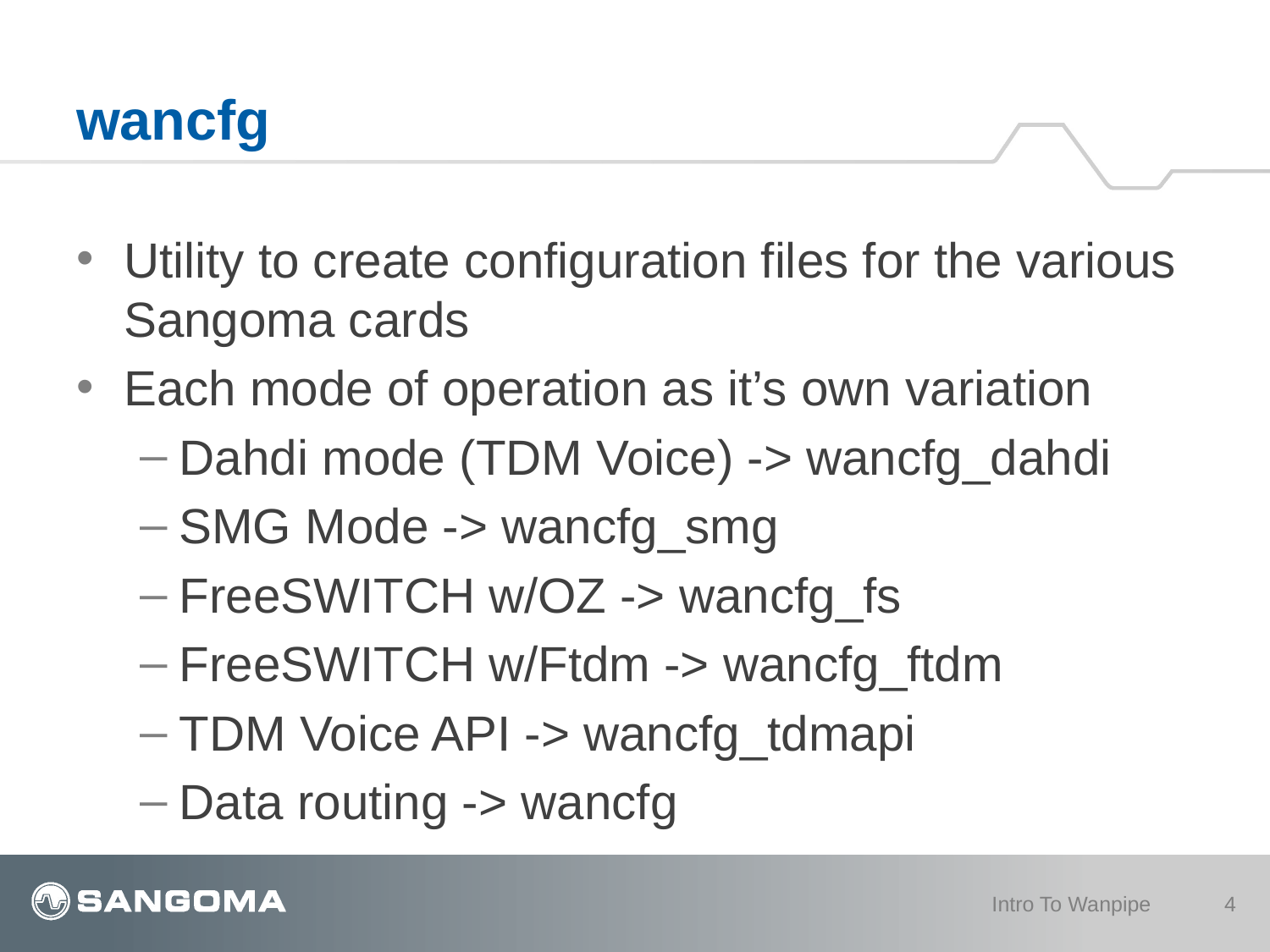

# wancfg
Utility to create configuration files for the various Sangoma cards
Each mode of operation as it’s own variation
Dahdi mode (TDM Voice) -> wancfg_dahdi
SMG Mode -> wancfg_smg
FreeSWITCH w/OZ -> wancfg_fs
FreeSWITCH w/Ftdm -> wancfg_ftdm
TDM Voice API -> wancfg_tdmapi
Data routing -> wancfg

Intro To Wanpipe
4